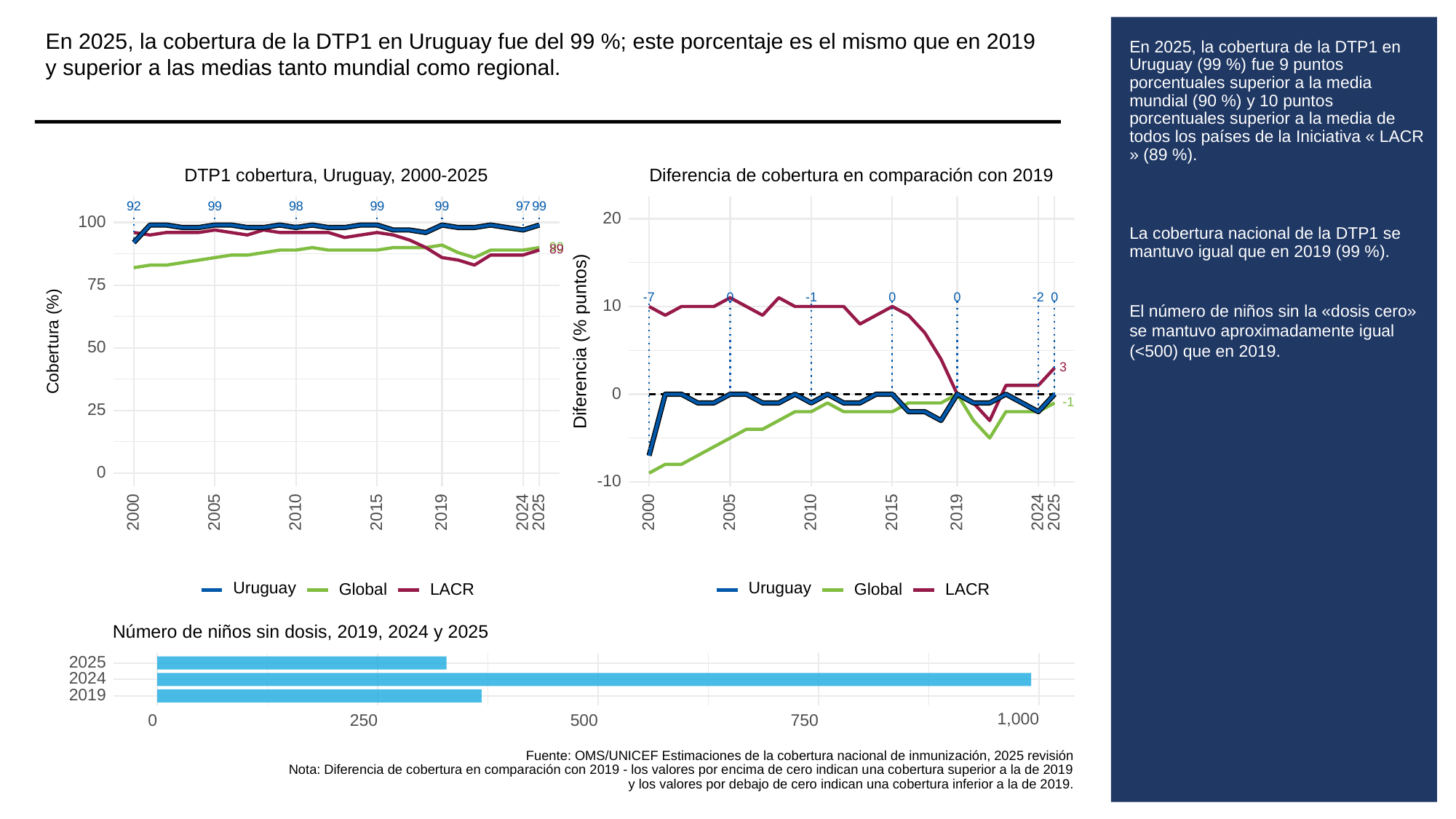

En 2025, la cobertura de la DTP1 en Uruguay fue del 99 %; este porcentaje es el mismo que en 2019 y superior a las medias tanto mundial como regional.
# En 2025, la cobertura de la DTP1 en Uruguay (99 %) fue 9 puntos porcentuales superior a la media mundial (90 %) y 10 puntos porcentuales superior a la media de todos los países de la Iniciativa « LACR » (89 %).

La cobertura nacional de la DTP1 se mantuvo igual que en 2019 (99 %).

El número de niños sin la «dosis cero» se mantuvo aproximadamente igual (<500) que en 2019.

DTP1 cobertura, Uruguay, 2000-2025
Diferencia de cobertura en comparación con 2019

92
99
98
99
99
97
99
20
100

90

89

75

0
0
0
0
-1
-2
-7

10

Diferencia (% puntos)
Cobertura (%)
50

3

0

-1
25

0

-10

2000
2005
2010
2015
2019
2024
2025
2000
2005
2010
2015
2019
2024
2025
Uruguay
Uruguay
Global
LACR
Global
LACR

Número de niños sin dosis, 2019, 2024 y 2025

2025

2024

2019

1,000
0
250
500
750
Fuente: OMS/UNICEF Estimaciones de la cobertura nacional de inmunización, 2025 revisión
Nota: Diferencia de cobertura en comparación con 2019 - los valores por encima de cero indican una cobertura superior a la de 2019
y los valores por debajo de cero indican una cobertura inferior a la de 2019.